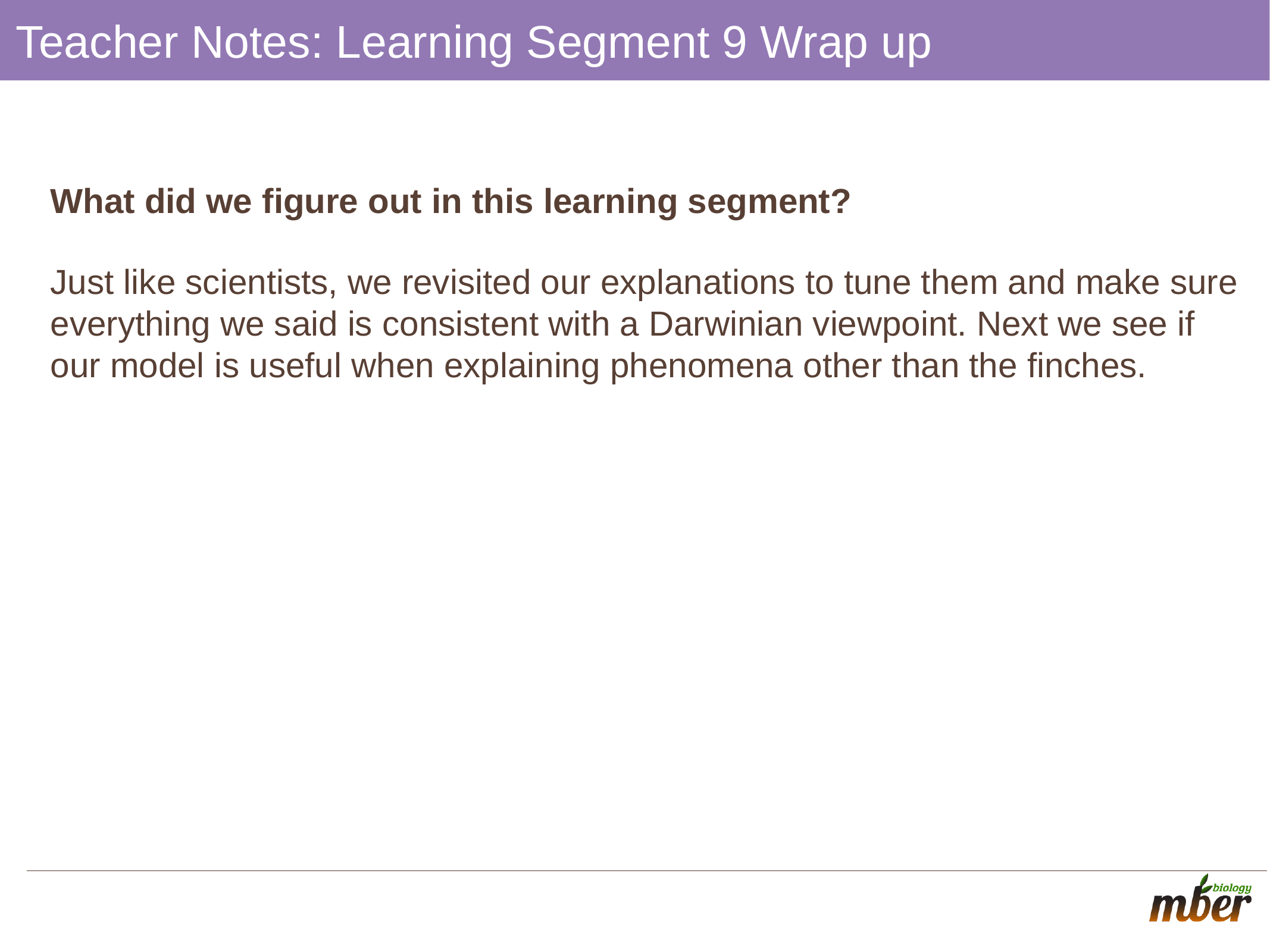

# Teacher Notes: Learning Segment 9 Wrap up
What did we figure out in this learning segment?
Just like scientists, we revisited our explanations to tune them and make sure everything we said is consistent with a Darwinian viewpoint. Next we see if our model is useful when explaining phenomena other than the finches.